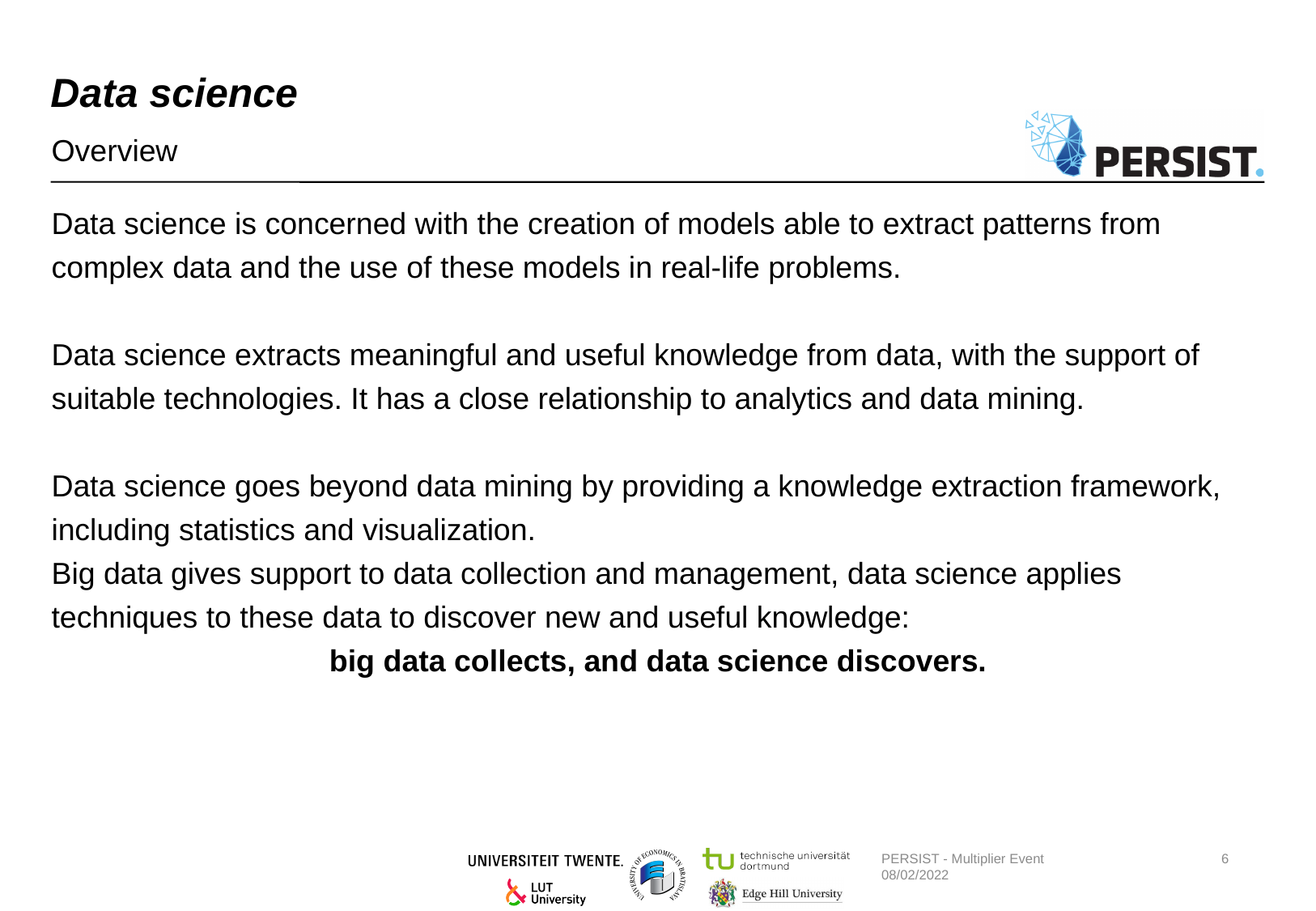

# Data science
Overview
Data science is concerned with the creation of models able to extract patterns from
complex data and the use of these models in real-life problems.

Data science extracts meaningful and useful knowledge from data, with the support of
suitable technologies. It has a close relationship to analytics and data mining.

Data science goes beyond data mining by providing a knowledge extraction framework,
including statistics and visualization.
Big data gives support to data collection and management, data science applies
techniques to these data to discover new and useful knowledge:
 big data collects, and data science discovers.